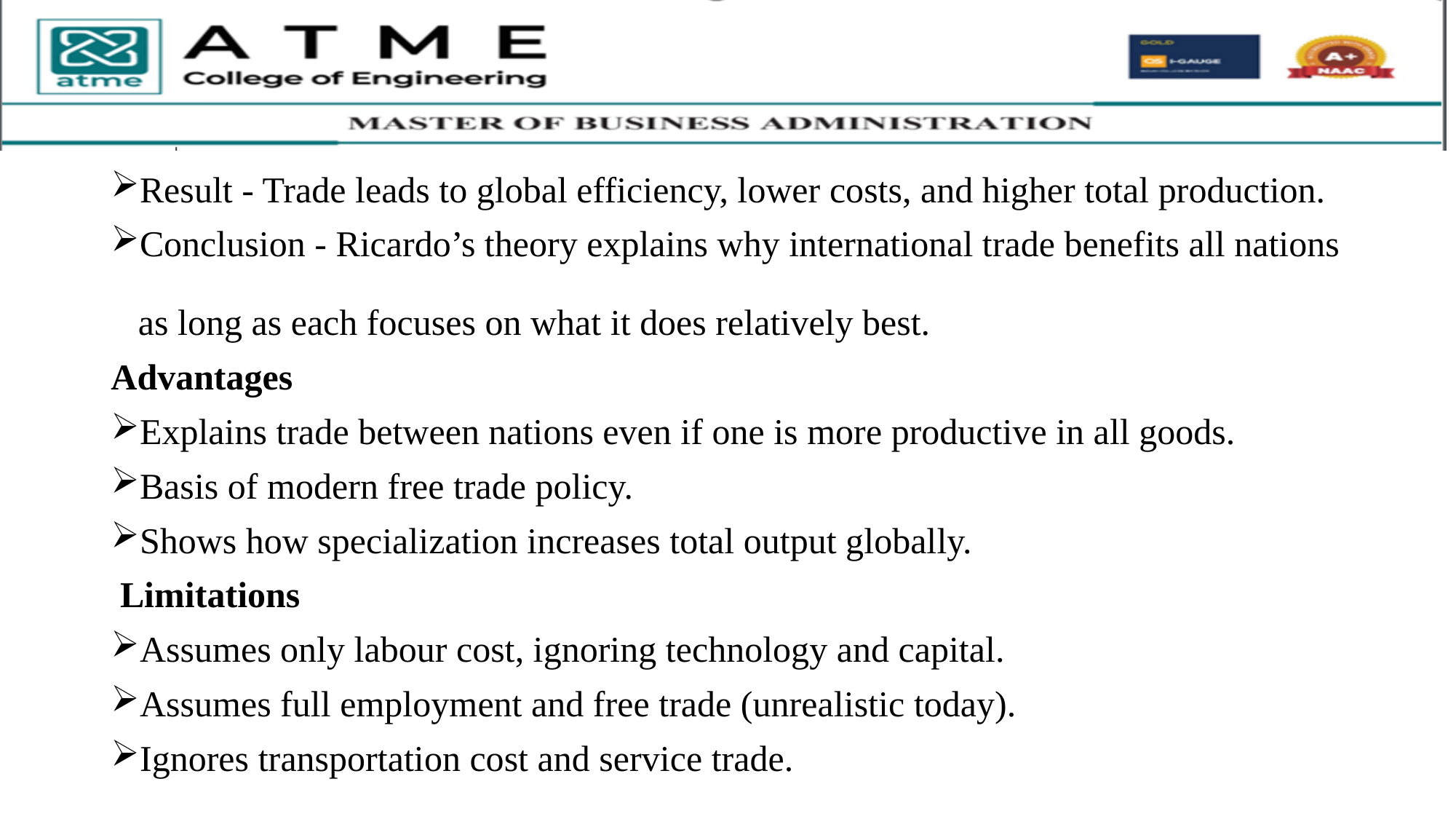

Result - Trade leads to global efficiency, lower costs, and higher total production.
Conclusion - Ricardo’s theory explains why international trade benefits all nations
as long as each focuses on what it does relatively best.
Advantages
Explains trade between nations even if one is more productive in all goods.
Basis of modern free trade policy.
Shows how specialization increases total output globally.
 Limitations
Assumes only labour cost, ignoring technology and capital.
Assumes full employment and free trade (unrealistic today).
Ignores transportation cost and service trade.